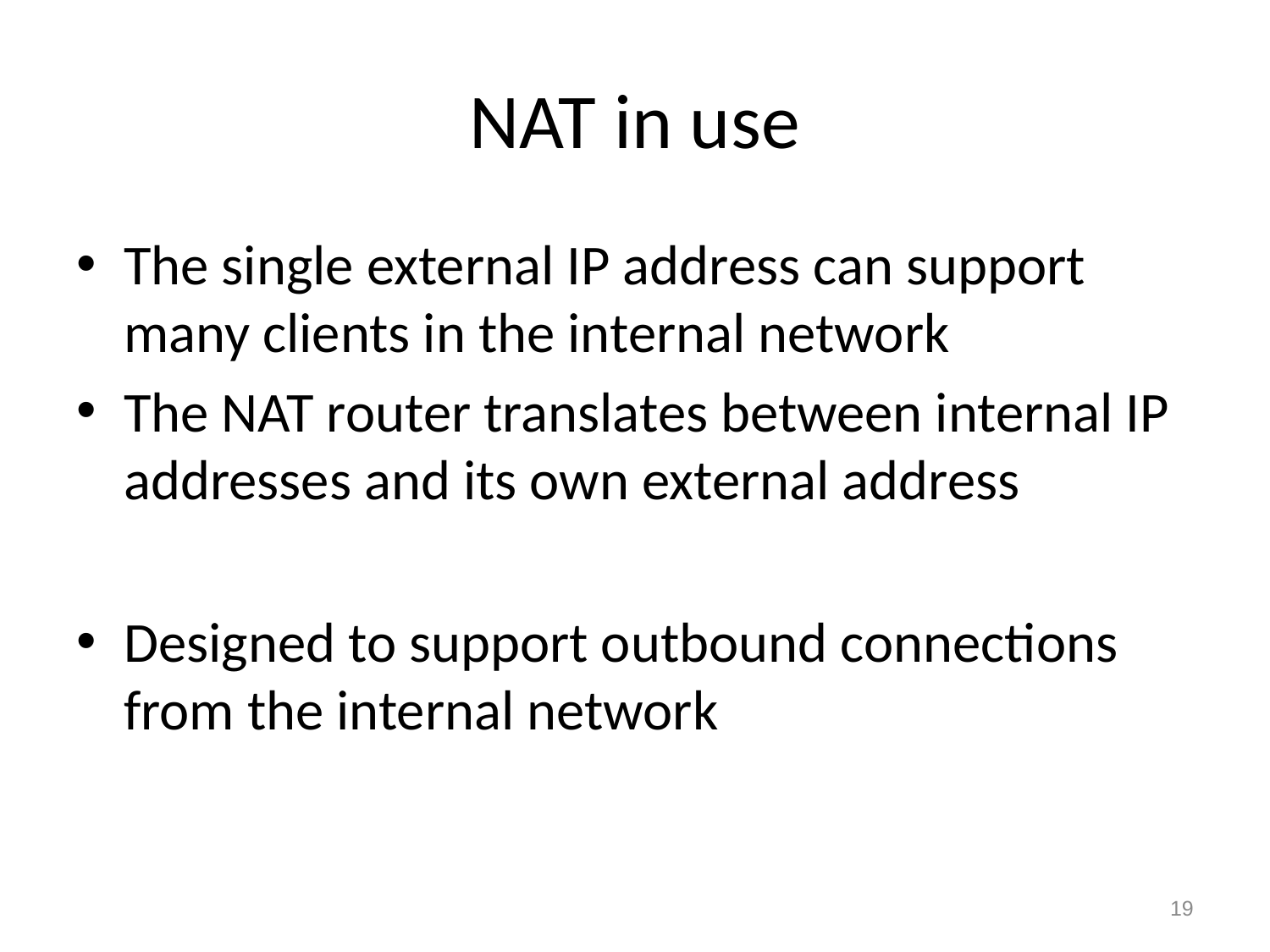

# NAT in use
The single external IP address can support many clients in the internal network
The NAT router translates between internal IP addresses and its own external address

Designed to support outbound connections from the internal network

19